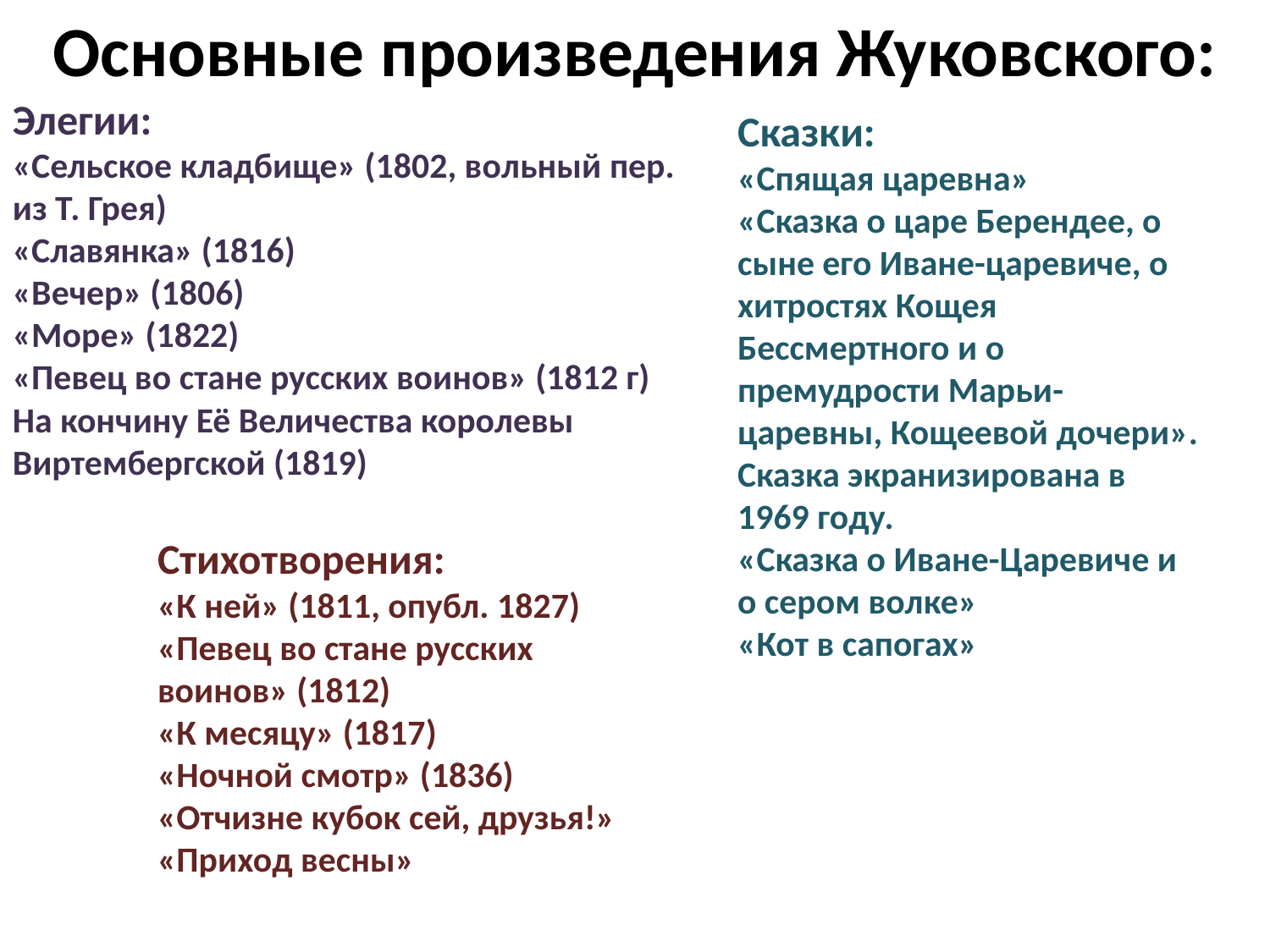

Основные произведения Жуковского:
Элегии:
«Сельское кладбище» (1802, вольный пер. из Т. Грея)
«Славянка» (1816)
«Вечер» (1806)
«Море» (1822)
«Певец во стане русских воинов» (1812 г)
На кончину Её Величества королевы Виртембергской (1819)
Сказки:
«Спящая царевна»
«Сказка о царе Берендее, о сыне его Иване-царевиче, о хитростях Кощея Бессмертного и о премудрости Марьи-царевны, Кощеевой дочери». Сказка экранизирована в 1969 году.
«Сказка о Иване-Царевиче и о сером волке»
«Кот в сапогах»
Стихотворения:
«К ней» (1811, опубл. 1827)
«Певец во стане русских воинов» (1812)
«К месяцу» (1817)
«Ночной смотр» (1836)
«Отчизне кубок сей, друзья!»
«Приход весны»